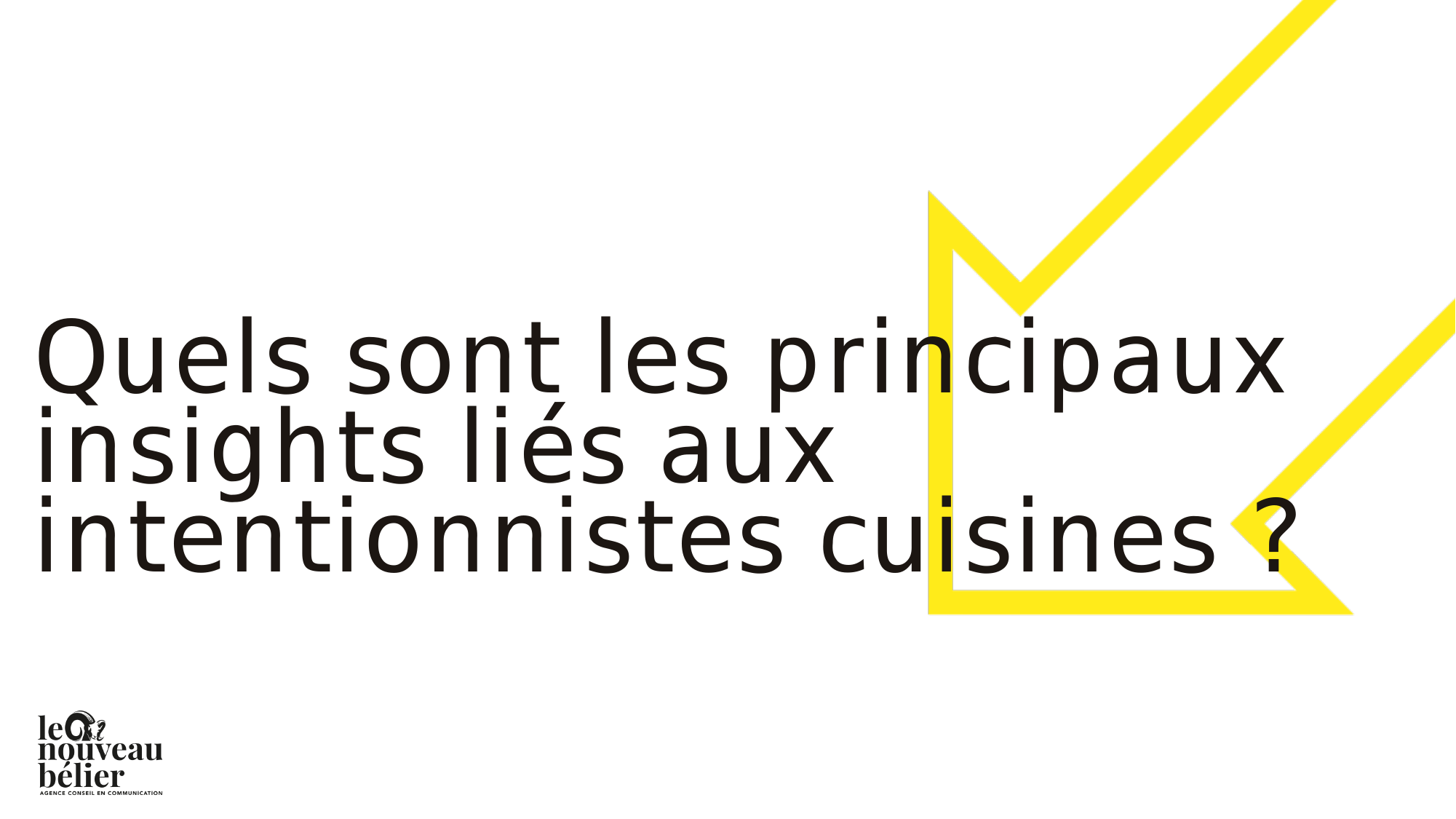

# Quels sont les principaux insights liés aux intentionnistes cuisines ?